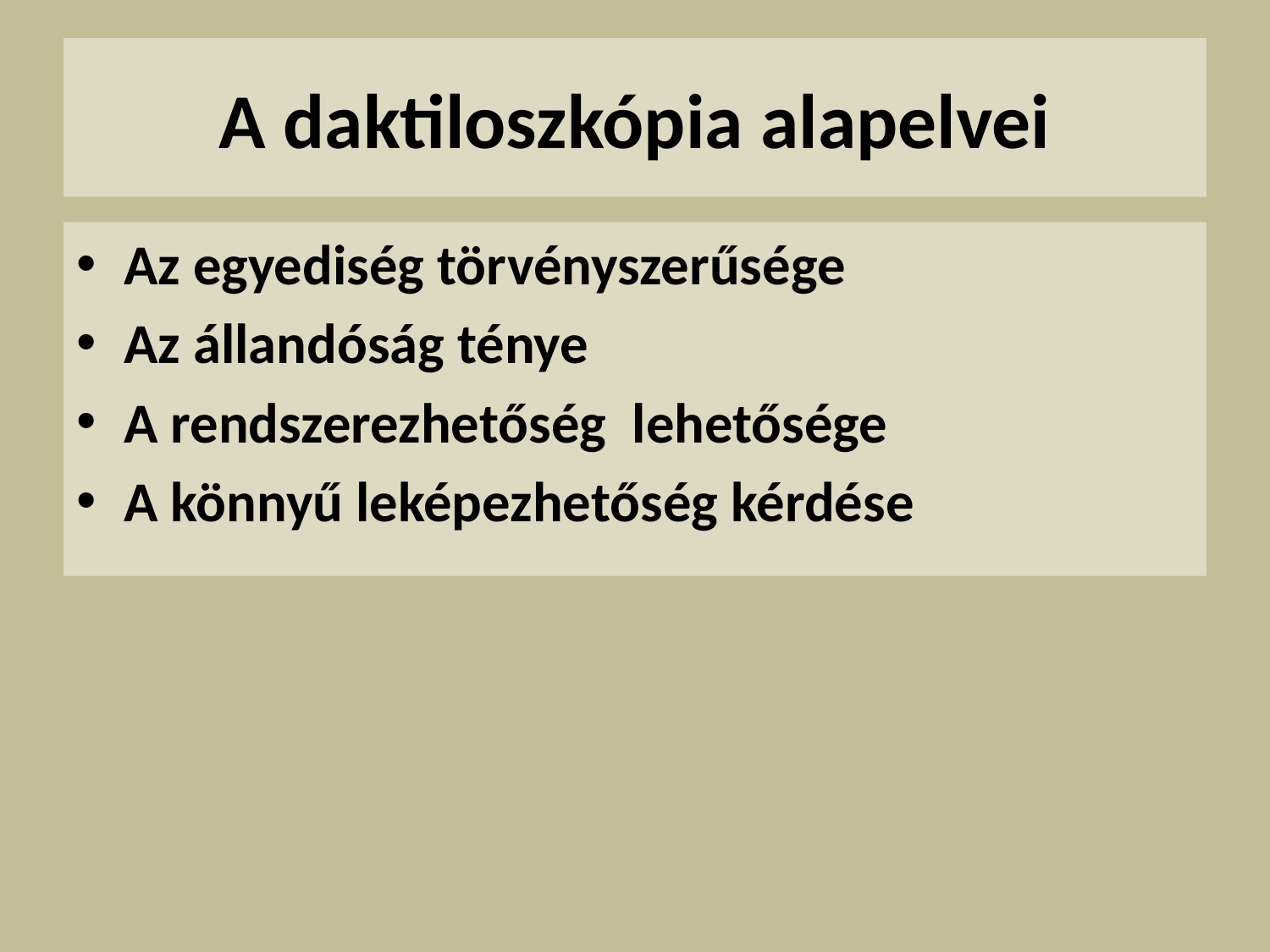

# A daktiloszkópia alapelvei
Az egyediség törvényszerűsége
Az állandóság ténye
A rendszerezhetőség  lehetősége
A könnyű leképezhetőség kérdése